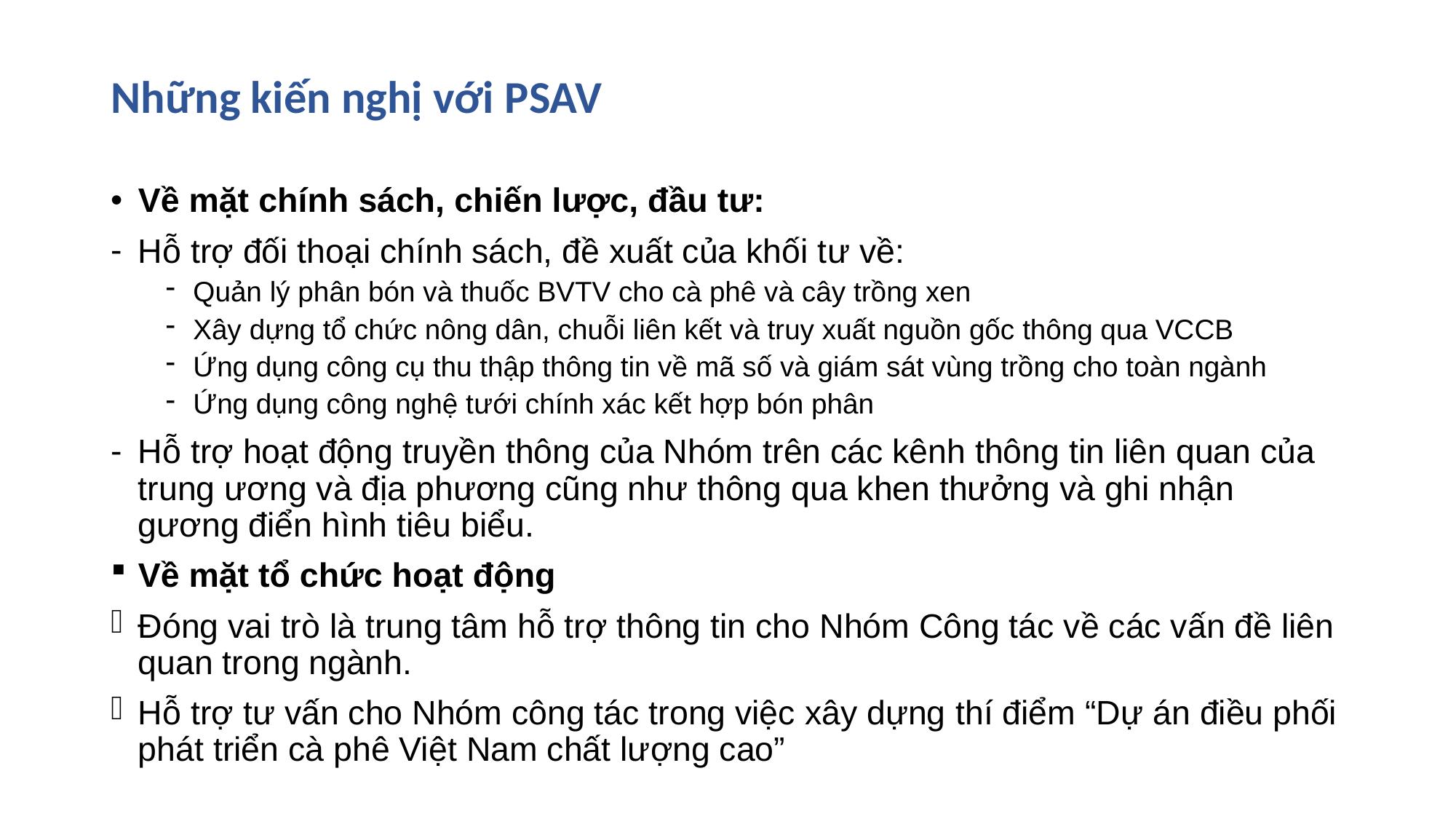

# Những kiến nghị với PSAV
Về mặt chính sách, chiến lược, đầu tư:
Hỗ trợ đối thoại chính sách, đề xuất của khối tư về:
Quản lý phân bón và thuốc BVTV cho cà phê và cây trồng xen
Xây dựng tổ chức nông dân, chuỗi liên kết và truy xuất nguồn gốc thông qua VCCB
Ứng dụng công cụ thu thập thông tin về mã số và giám sát vùng trồng cho toàn ngành
Ứng dụng công nghệ tưới chính xác kết hợp bón phân
Hỗ trợ hoạt động truyền thông của Nhóm trên các kênh thông tin liên quan của trung ương và địa phương cũng như thông qua khen thưởng và ghi nhận gương điển hình tiêu biểu.
Về mặt tổ chức hoạt động
Đóng vai trò là trung tâm hỗ trợ thông tin cho Nhóm Công tác về các vấn đề liên quan trong ngành.
Hỗ trợ tư vấn cho Nhóm công tác trong việc xây dựng thí điểm “Dự án điều phối phát triển cà phê Việt Nam chất lượng cao”